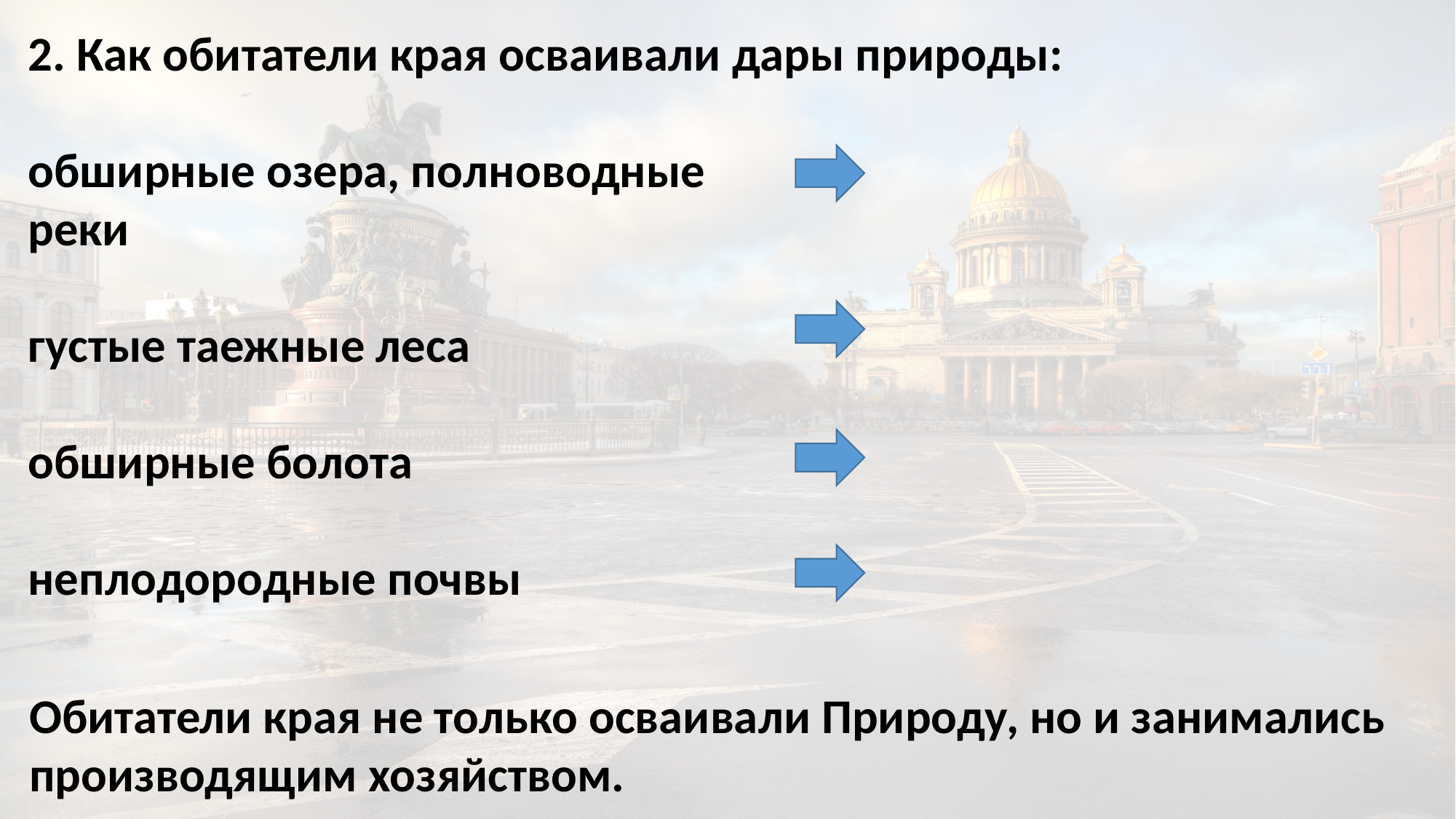

2. Как обитатели края осваивали дары природы:

обширные озера, полноводные
реки

густые таежные леса

обширные болота

неплодородные почвы

Обитатели края не только осваивали Природу, но и занимались
производящим хозяйством.